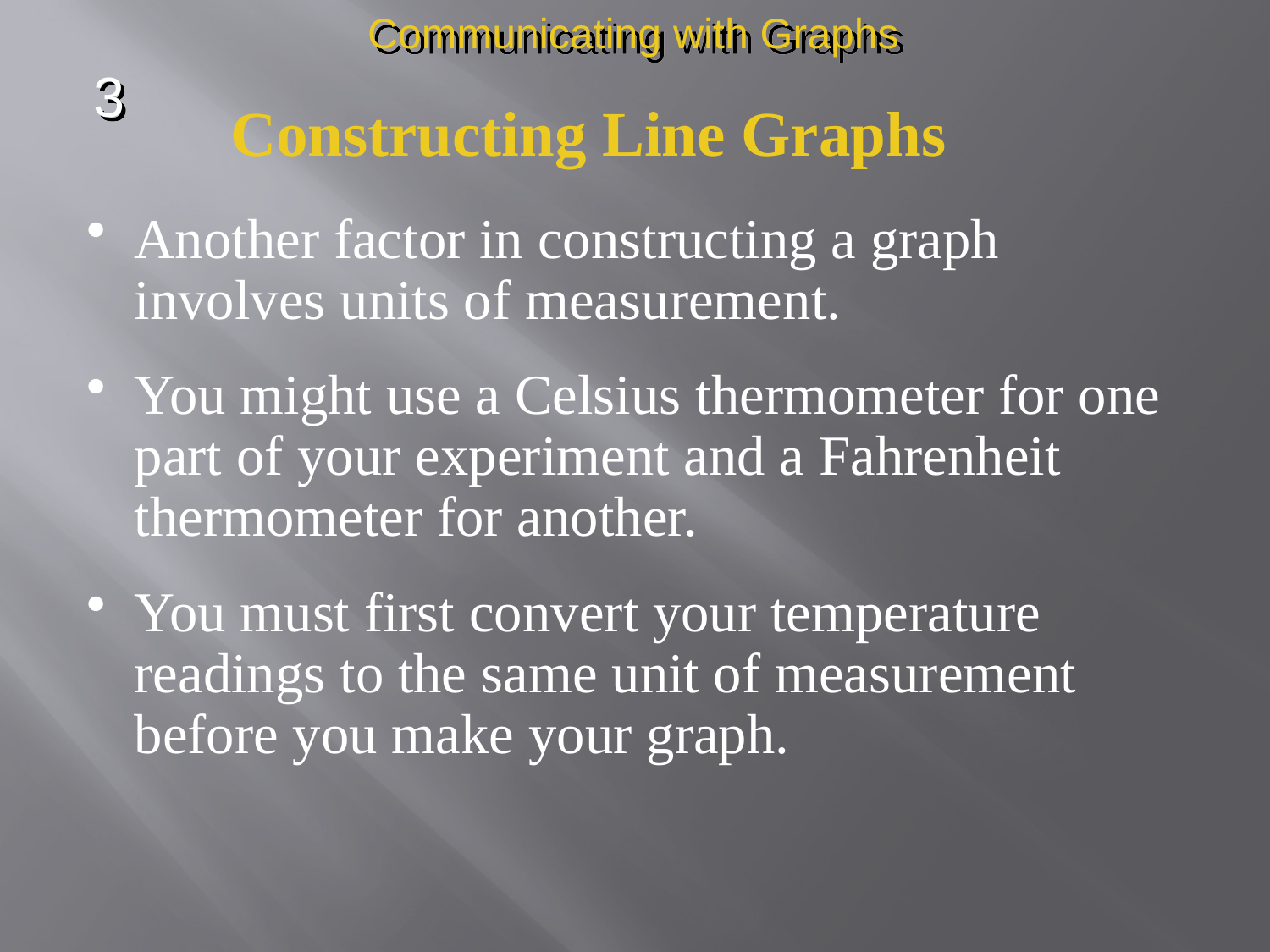

Communicating with Graphs
3
Constructing Line Graphs
Another factor in constructing a graph involves units of measurement.
You might use a Celsius thermometer for one part of your experiment and a Fahrenheit thermometer for another.
You must first convert your temperature readings to the same unit of measurement before you make your graph.